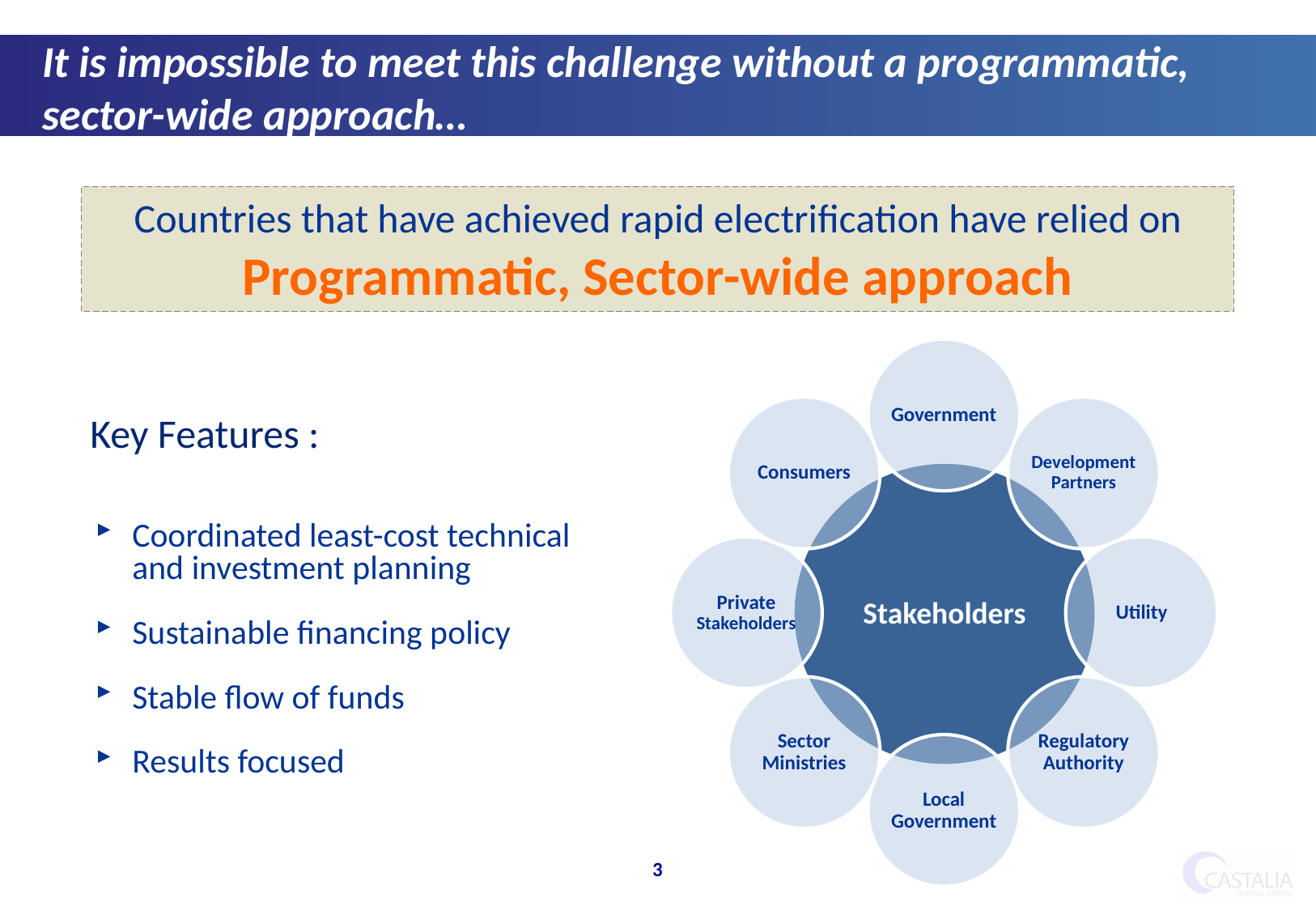

It is impossible to meet this challenge without a programmatic, sector-wide approach…
Countries that have achieved rapid electrification have relied on Programmatic, Sector-wide approach
Stakeholders
Government
Development Partners
Utility
Regulatory Authority
Local Government
Sector Ministries
Private Stakeholders
Consumers
Key Features :

Coordinated least-cost technical and investment planning

Sustainable financing policy

Stable flow of funds

Results focused
3